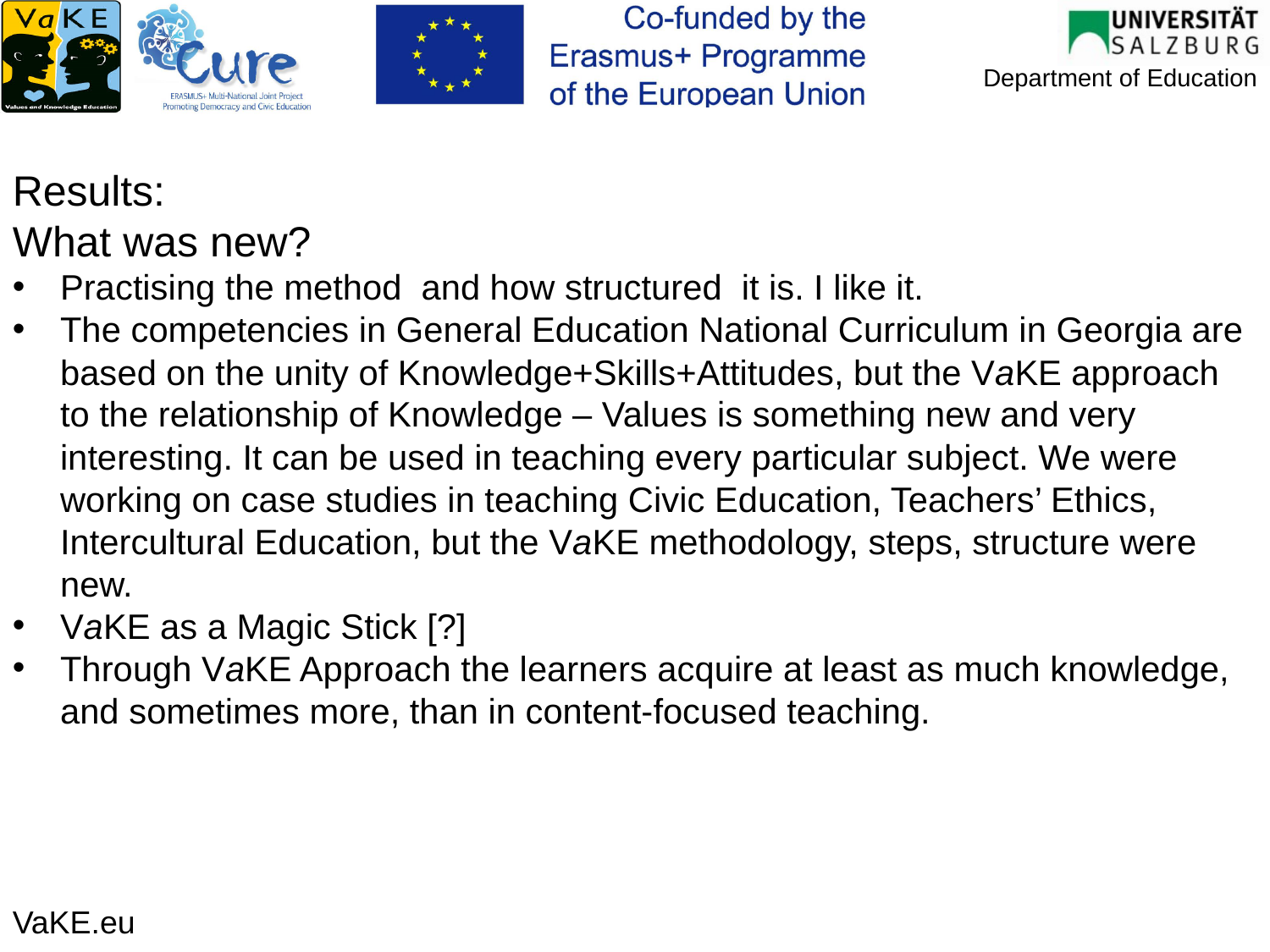

Results:
What was new?
Practising the method  and how structured  it is. I like it.
The competencies in General Education National Curriculum in Georgia are based on the unity of Knowledge+Skills+Attitudes, but the VaKE approach to the relationship of Knowledge – Values is something new and very interesting. It can be used in teaching every particular subject. We were working on case studies in teaching Civic Education, Teachers’ Ethics, Intercultural Education, but the VaKE methodology, steps, structure were new.
VaKE as a Magic Stick [?]
Through VaKE Approach the learners acquire at least as much knowledge, and sometimes more, than in content-focused teaching.